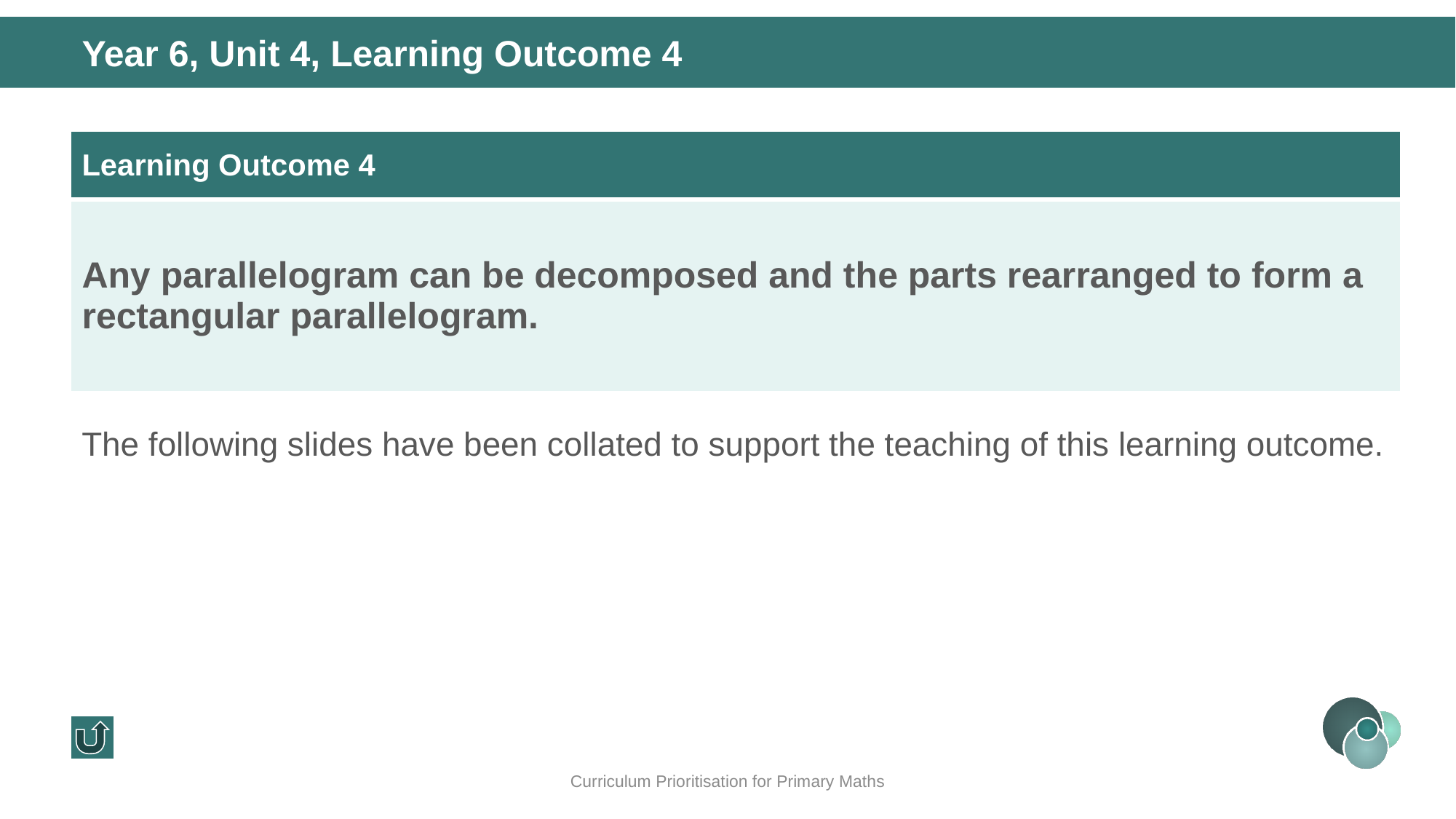

Year 6, Unit 4, Learning Outcome 4
| Learning Outcome 4 |
| --- |
| Any parallelogram can be decomposed and the parts rearranged to form a rectangular parallelogram. |
The following slides have been collated to support the teaching of this learning outcome.

Curriculum Prioritisation for Primary Maths